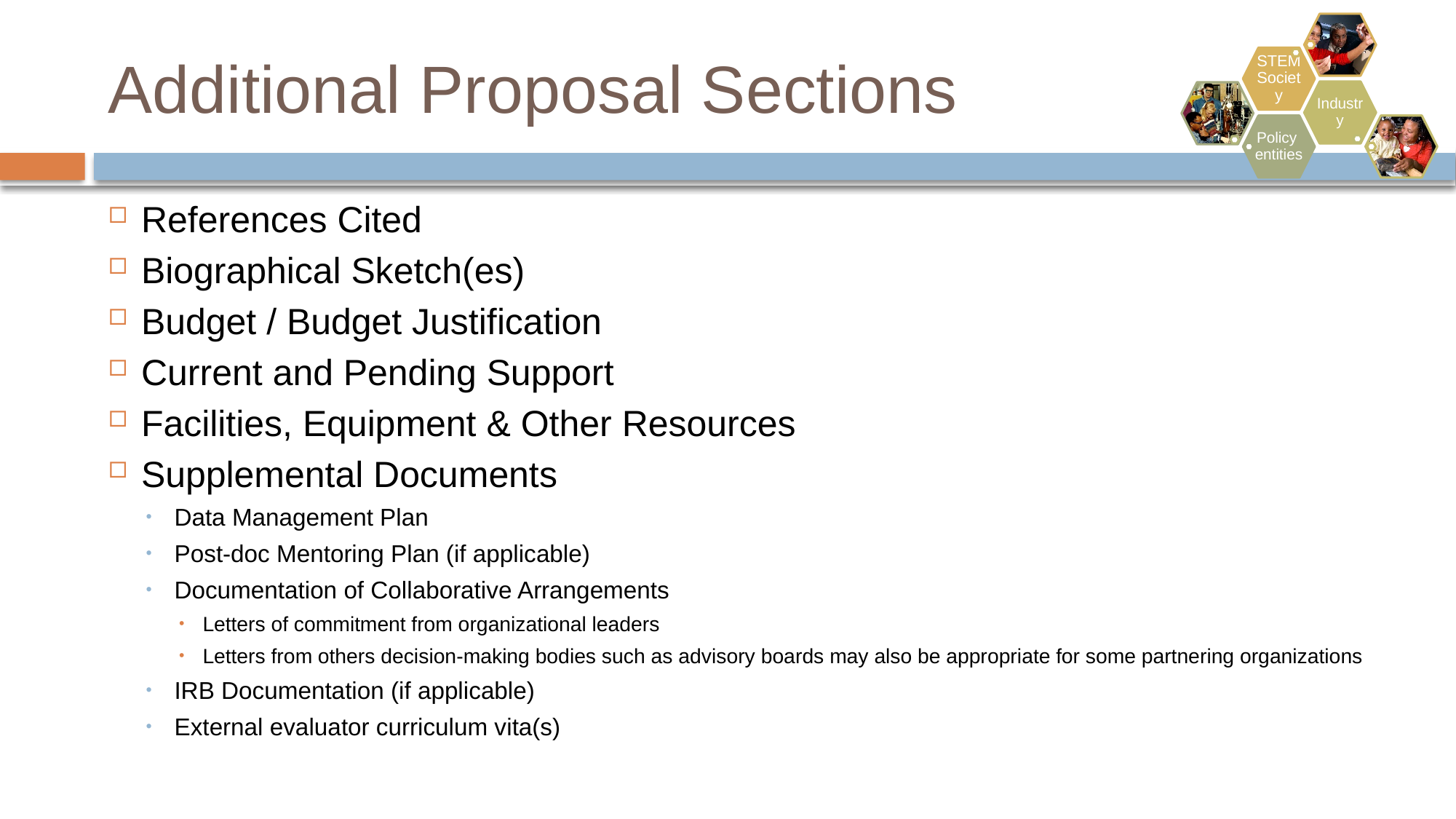

Policy  entities
Industry
STEM Society
# Additional Proposal Sections
References Cited
Biographical Sketch(es)
Budget / Budget Justification
Current and Pending Support
Facilities, Equipment & Other Resources
Supplemental Documents
Data Management Plan
Post-doc Mentoring Plan (if applicable)
Documentation of Collaborative Arrangements
Letters of commitment from organizational leaders
Letters from others decision-making bodies such as advisory boards may also be appropriate for some partnering organizations
IRB Documentation (if applicable)
External evaluator curriculum vita(s)